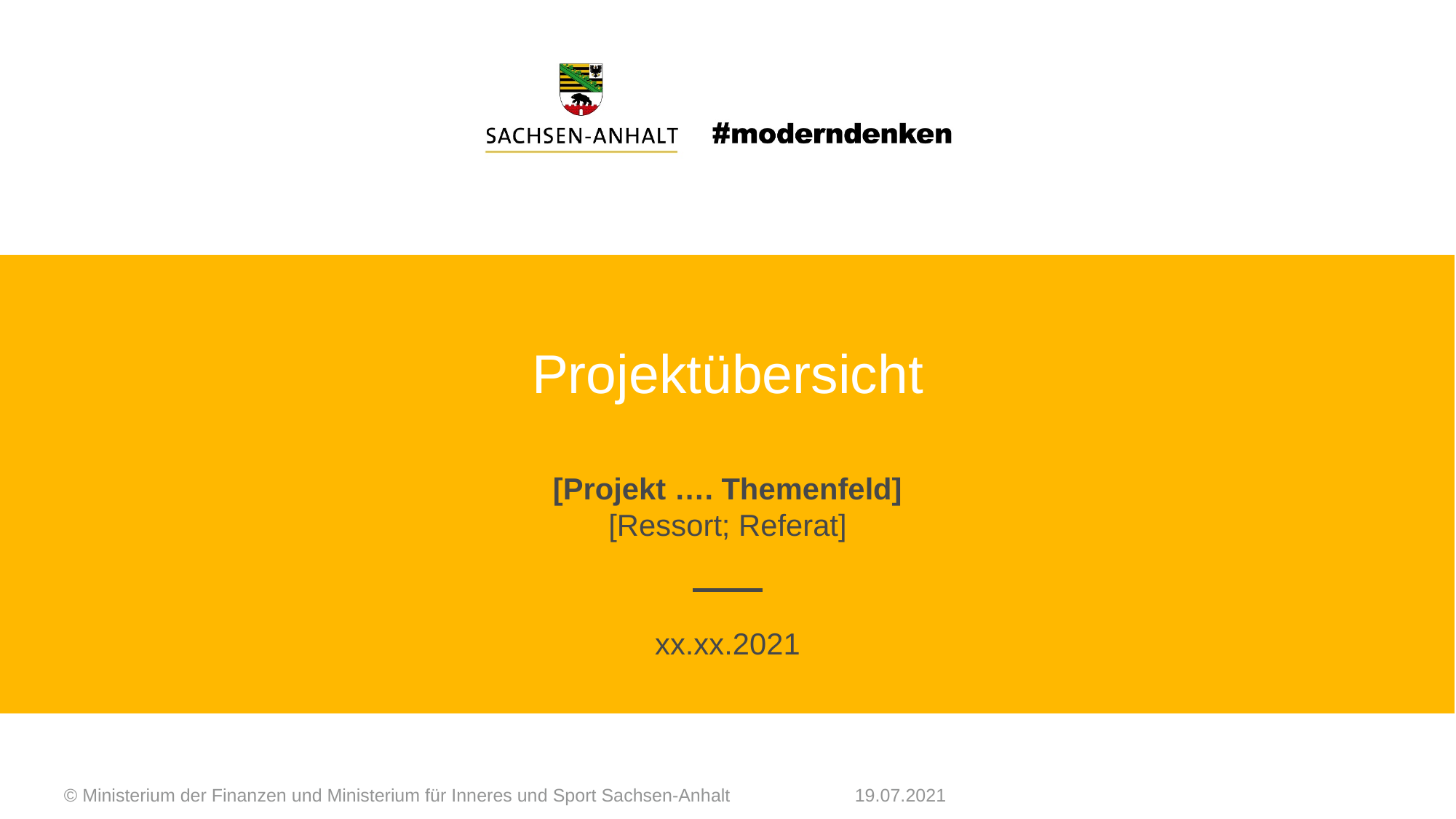

# Projektübersicht [Projekt …. Themenfeld] [Ressort; Referat]
xx.xx.2021